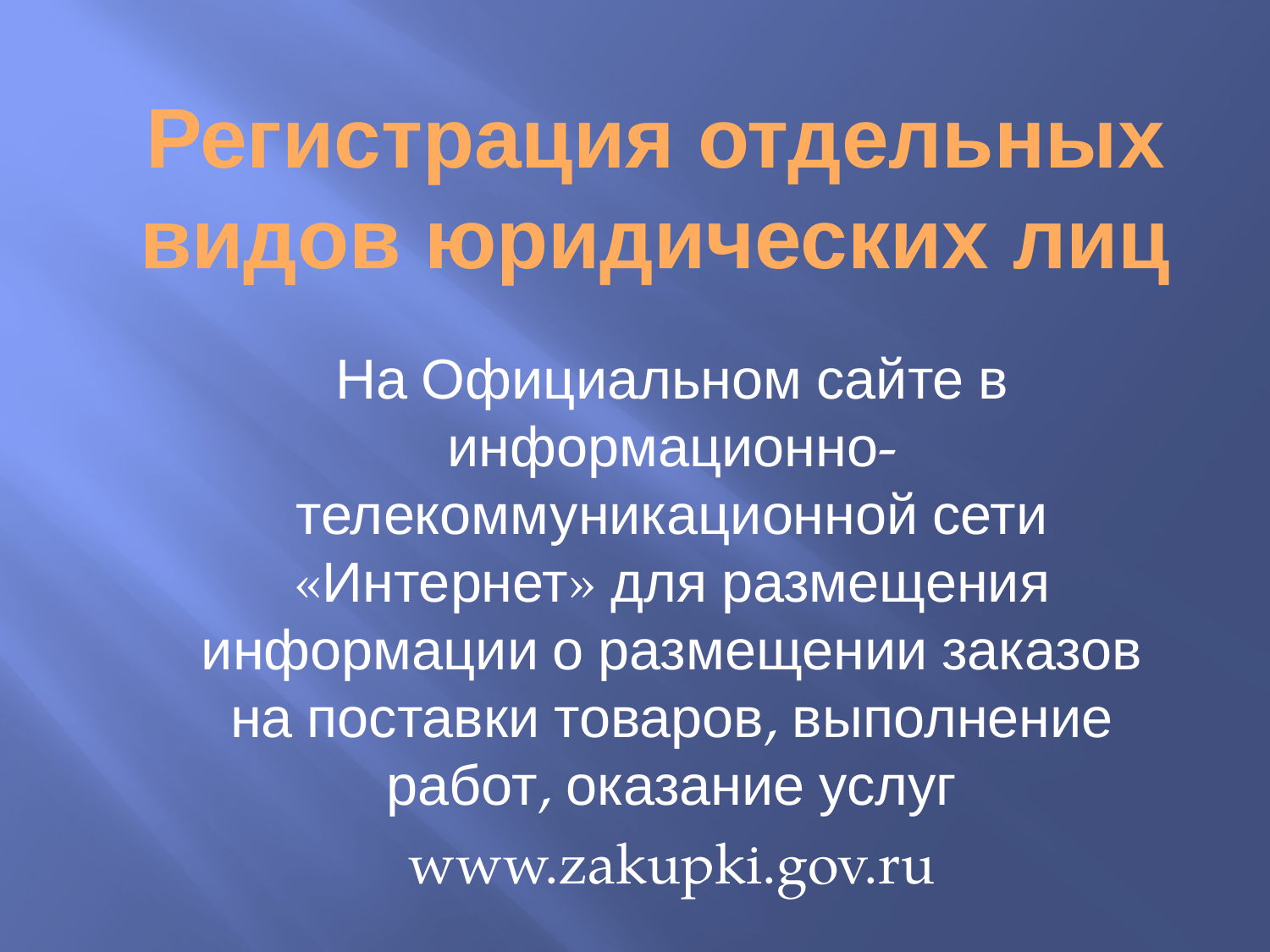

# Регистрация отдельных видов юридических лиц
На Официальном сайте в информационно-телекоммуникационной сети «Интернет» для размещения информации о размещении заказов на поставки товаров, выполнение работ, оказание услуг
www.zakupki.gov.ru